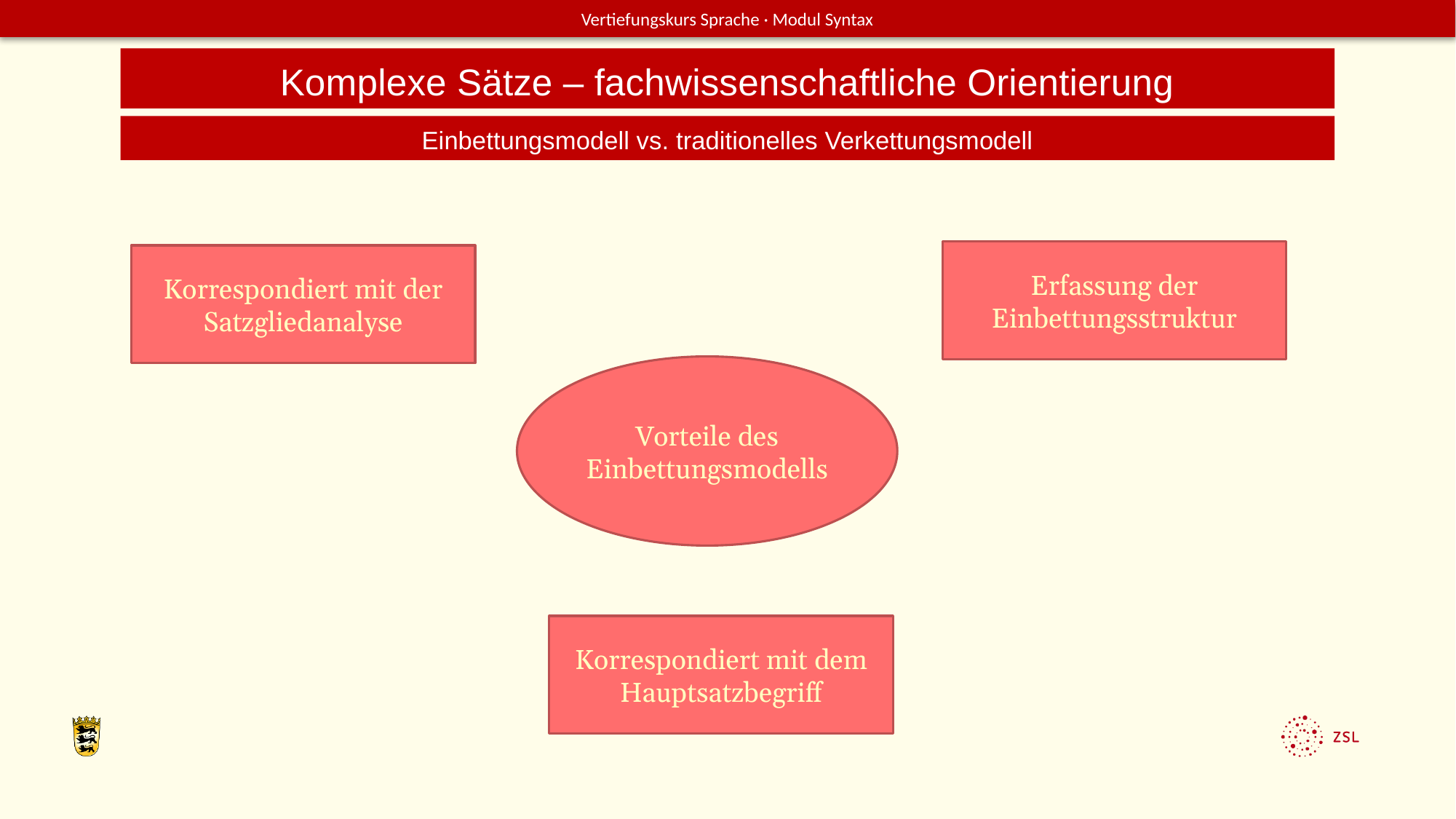

Komplexe Sätze – fachwissenschaftliche Orientierung
Einbettungsmodell vs. traditionelles Verkettungsmodell
Erfassung der Einbettungsstruktur
Korrespondiert mit der Satzgliedanalyse
Vorteile des Einbettungsmodells
Korrespondiert mit dem Hauptsatzbegriff